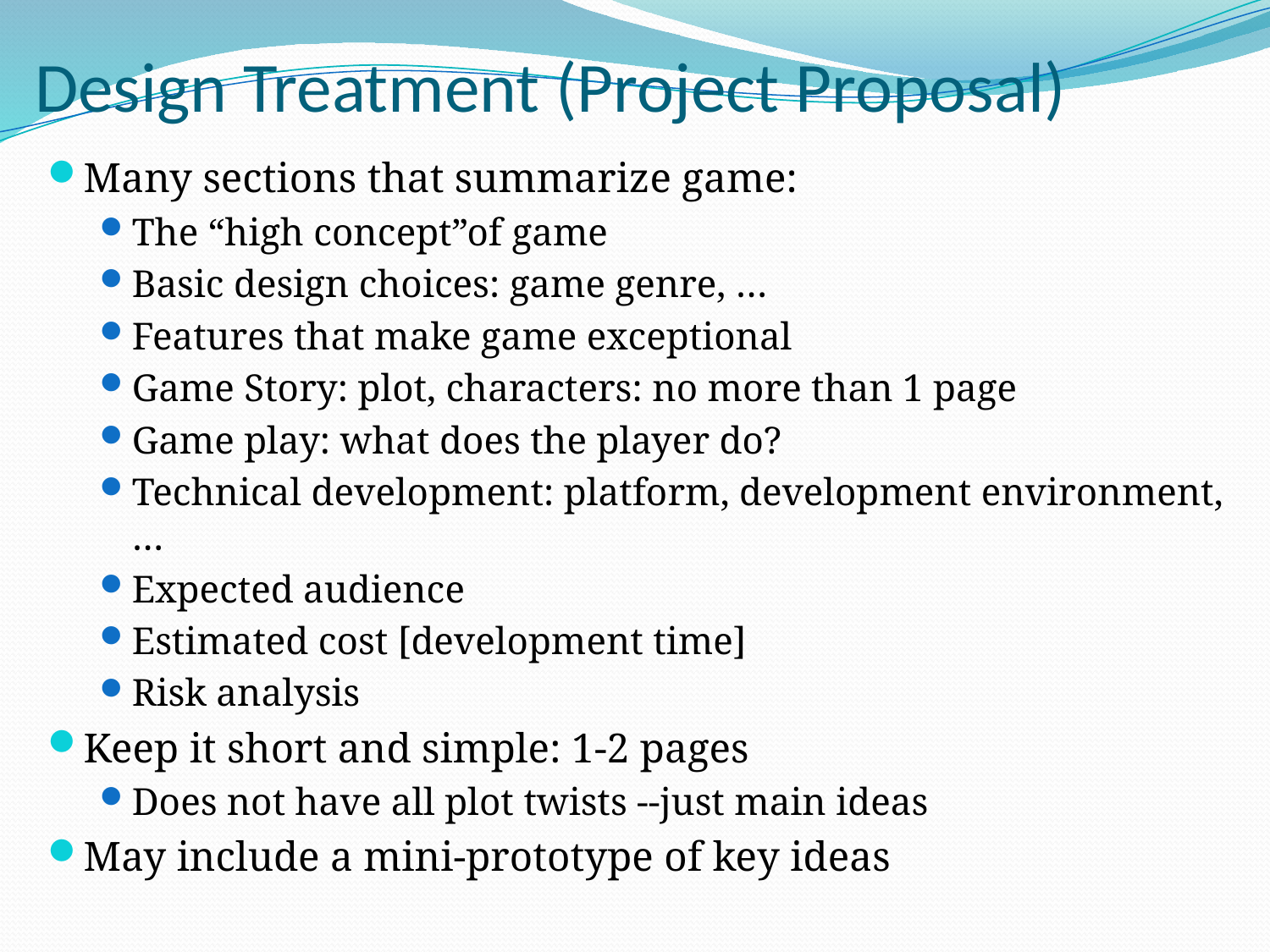

# Design Treatment (Project Proposal)
Many sections that summarize game:
The “high concept”of game
Basic design choices: game genre, …
Features that make game exceptional
Game Story: plot, characters: no more than 1 page
Game play: what does the player do?
Technical development: platform, development environment, …
Expected audience
Estimated cost [development time]
Risk analysis
Keep it short and simple: 1-2 pages
Does not have all plot twists --just main ideas
May include a mini-prototype of key ideas